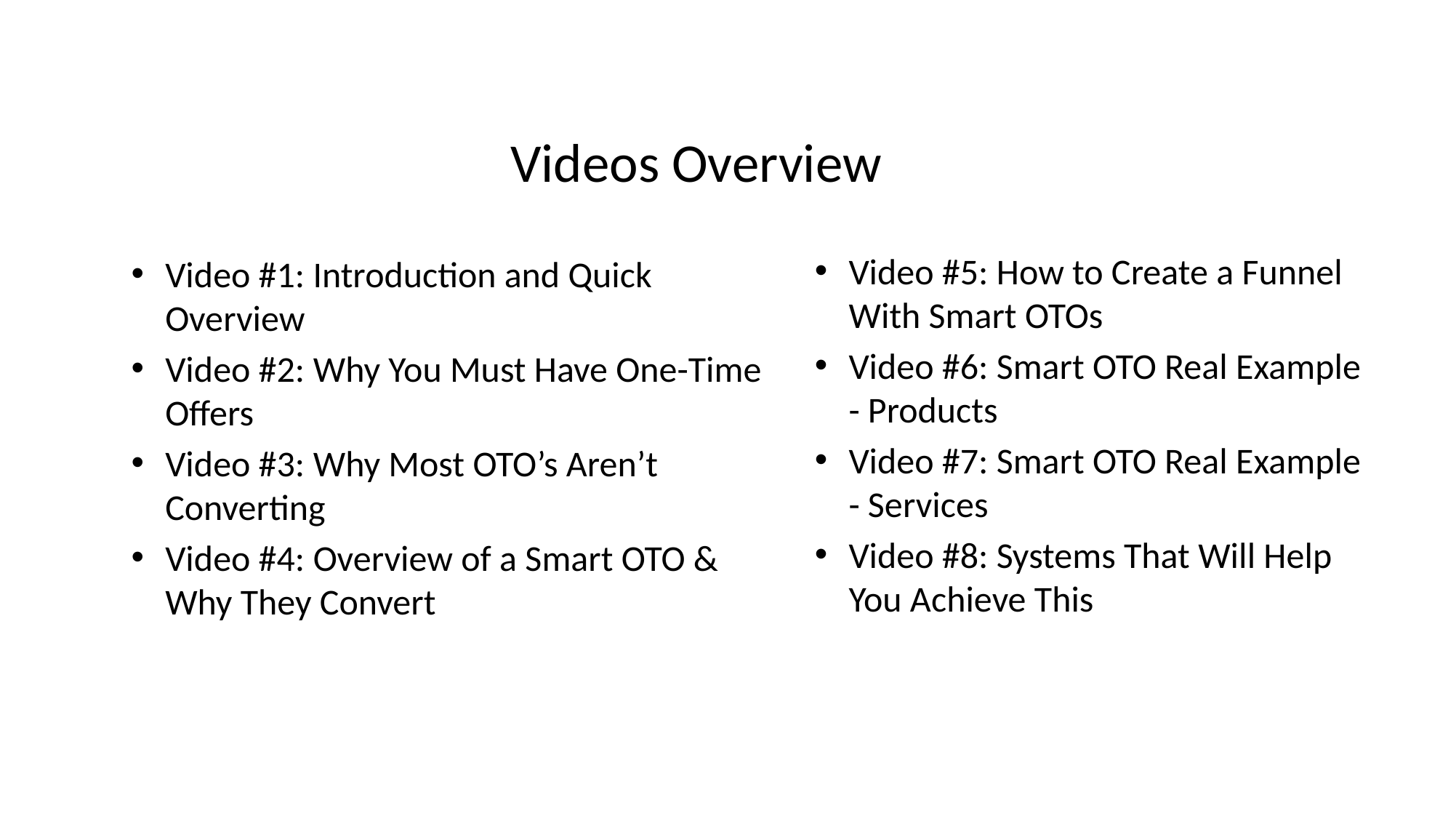

Videos Overview
Video #5: How to Create a Funnel With Smart OTOs
Video #6: Smart OTO Real Example - Products
Video #7: Smart OTO Real Example - Services
Video #8: Systems That Will Help You Achieve This
Video #1: Introduction and Quick Overview
Video #2: Why You Must Have One-Time Offers
Video #3: Why Most OTO’s Aren’t Converting
Video #4: Overview of a Smart OTO & Why They Convert